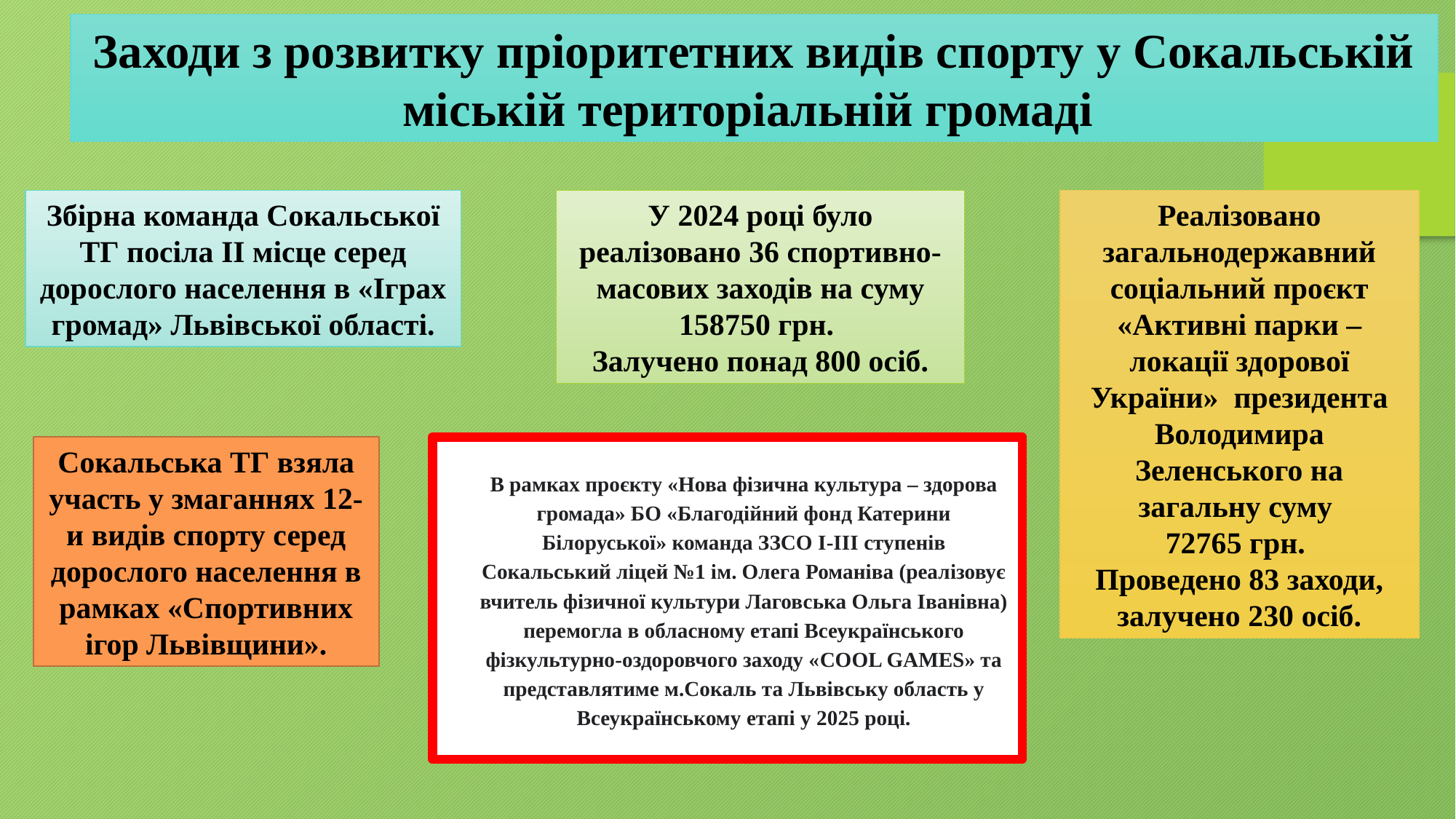

Заходи з розвитку пріоритетних видів спорту у Сокальській міській територіальній громаді
Збірна команда Сокальської ТГ посіла ІІ місце серед дорослого населення в «Іграх громад» Львівської області.
У 2024 році було реалізовано 36 спортивно-масових заходів на суму 158750 грн.
Залучено понад 800 осіб.
Реалізовано загальнодержавний соціальний проєкт «Активні парки – локації здорової України»  президента Володимира Зеленського на загальну суму
72765 грн.
Проведено 83 заходи, залучено 230 осіб.
Сокальська ТГ взяла участь у змаганнях 12-и видів спорту серед дорослого населення в рамках «Спортивних ігор Львівщини».
В рамках проєкту «Нова фізична культура – здорова громада» БО «Благодійний фонд Катерини Білоруської» команда ЗЗСО I-III ступенів Сокальський ліцей №1 ім. Олега Романіва (реалізовує вчитель фізичної культури Лаговська Ольга Іванівна) перемогла в обласному етапі Всеукраїнського фізкультурно-оздоровчого заходу «COOL GAMES» та представлятиме м.Сокаль та Львівську область у Всеукраїнському етапі у 2025 році.